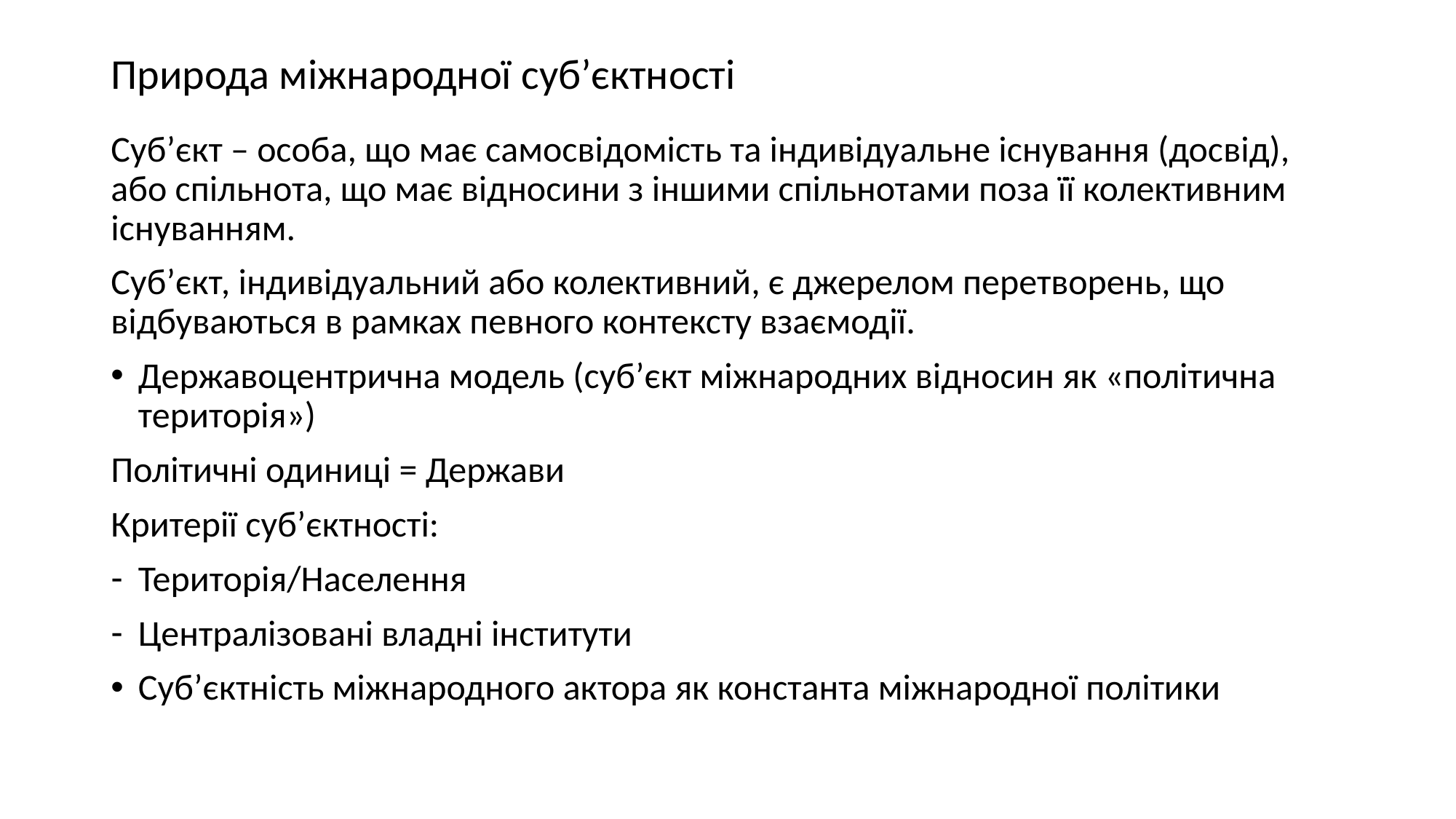

# Природа міжнародної суб’єктності
Суб’єкт – особа, що має самосвідомість та індивідуальне існування (досвід), або спільнота, що має відносини з іншими спільнотами поза її колективним існуванням.
Суб’єкт, індивідуальний або колективний, є джерелом перетворень, що відбуваються в рамках певного контексту взаємодії.
Державоцентрична модель (суб’єкт міжнародних відносин як «політична територія»)
Політичні одиниці = Держави
Критерії суб’єктності:
Територія/Населення
Централізовані владні інститути
Суб’єктність міжнародного актора як константа міжнародної політики